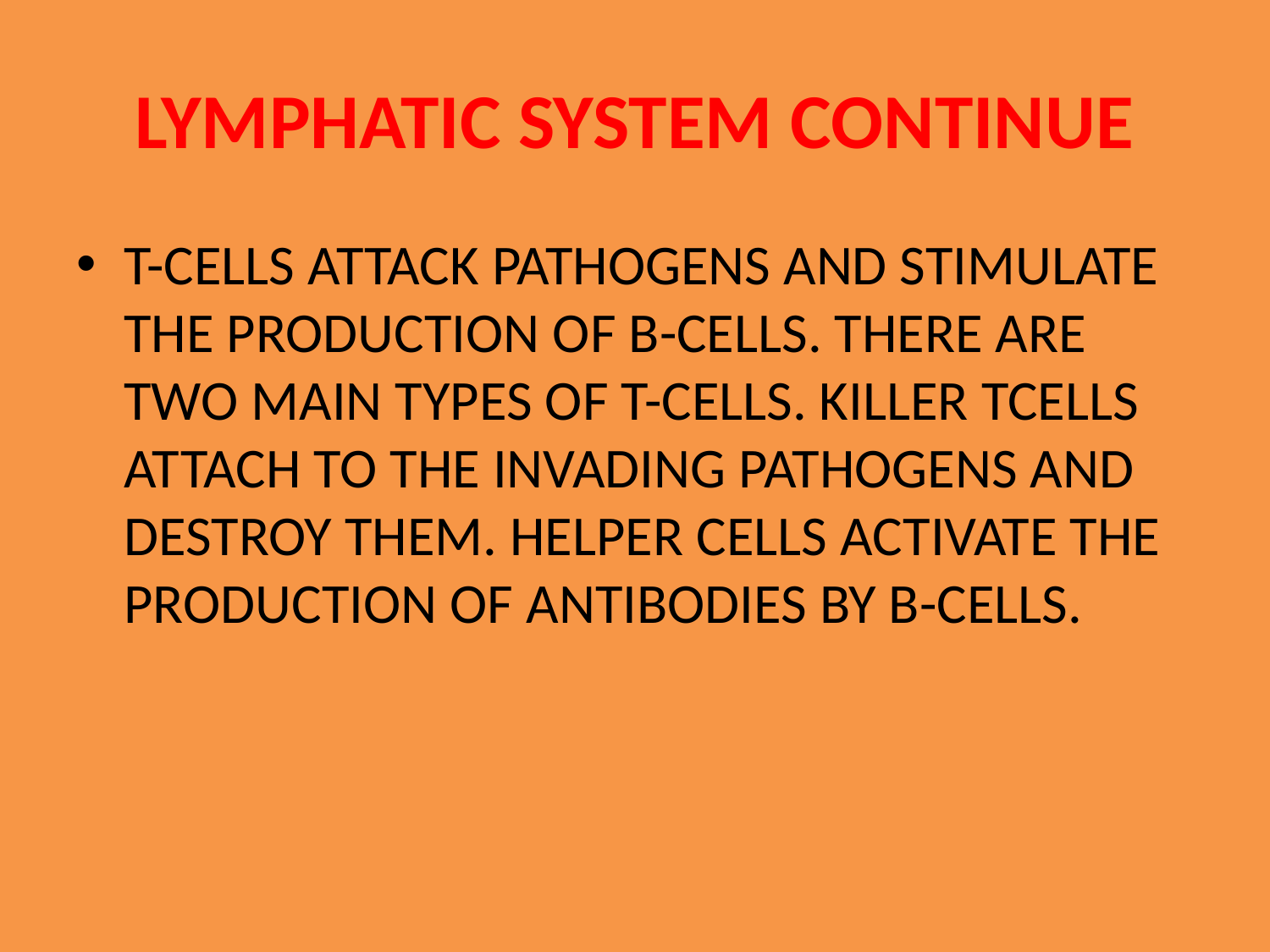

# LYMPHATIC SYSTEM CONTINUE
T-CELLS ATTACK PATHOGENS AND STIMULATE THE PRODUCTION OF B-CELLS. THERE ARE TWO MAIN TYPES OF T-CELLS. KILLER TCELLS ATTACH TO THE INVADING PATHOGENS AND DESTROY THEM. HELPER CELLS ACTIVATE THE PRODUCTION OF ANTIBODIES BY B-CELLS.